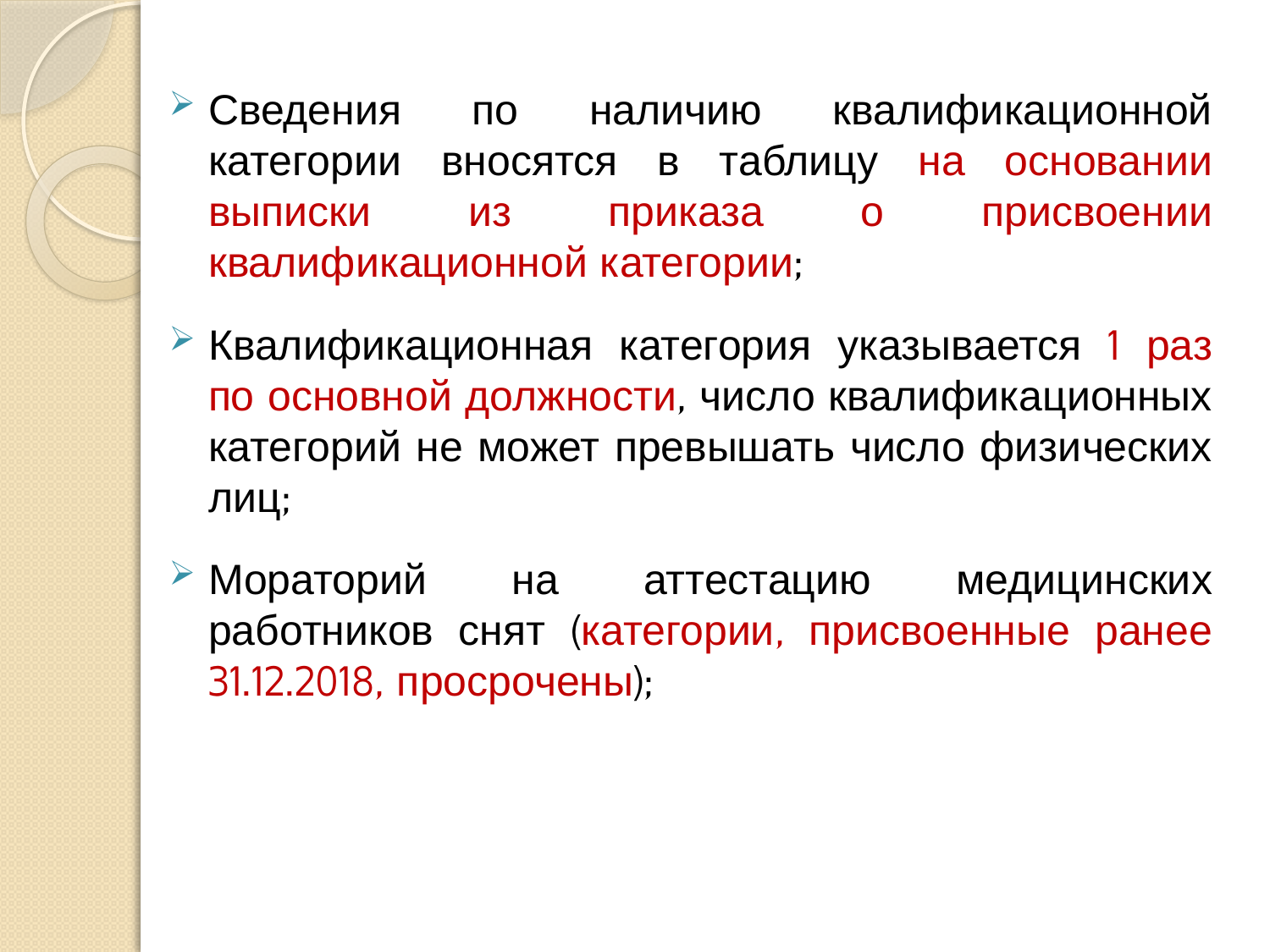

Сведения по наличию квалификационной категории вносятся в таблицу на основании выписки из приказа о присвоении квалификационной категории;
Квалификационная категория указывается 1 раз по основной должности, число квалификационных категорий не может превышать число физических лиц;
Мораторий на аттестацию медицинских работников снят (категории, присвоенные ранее 31.12.2018, просрочены);